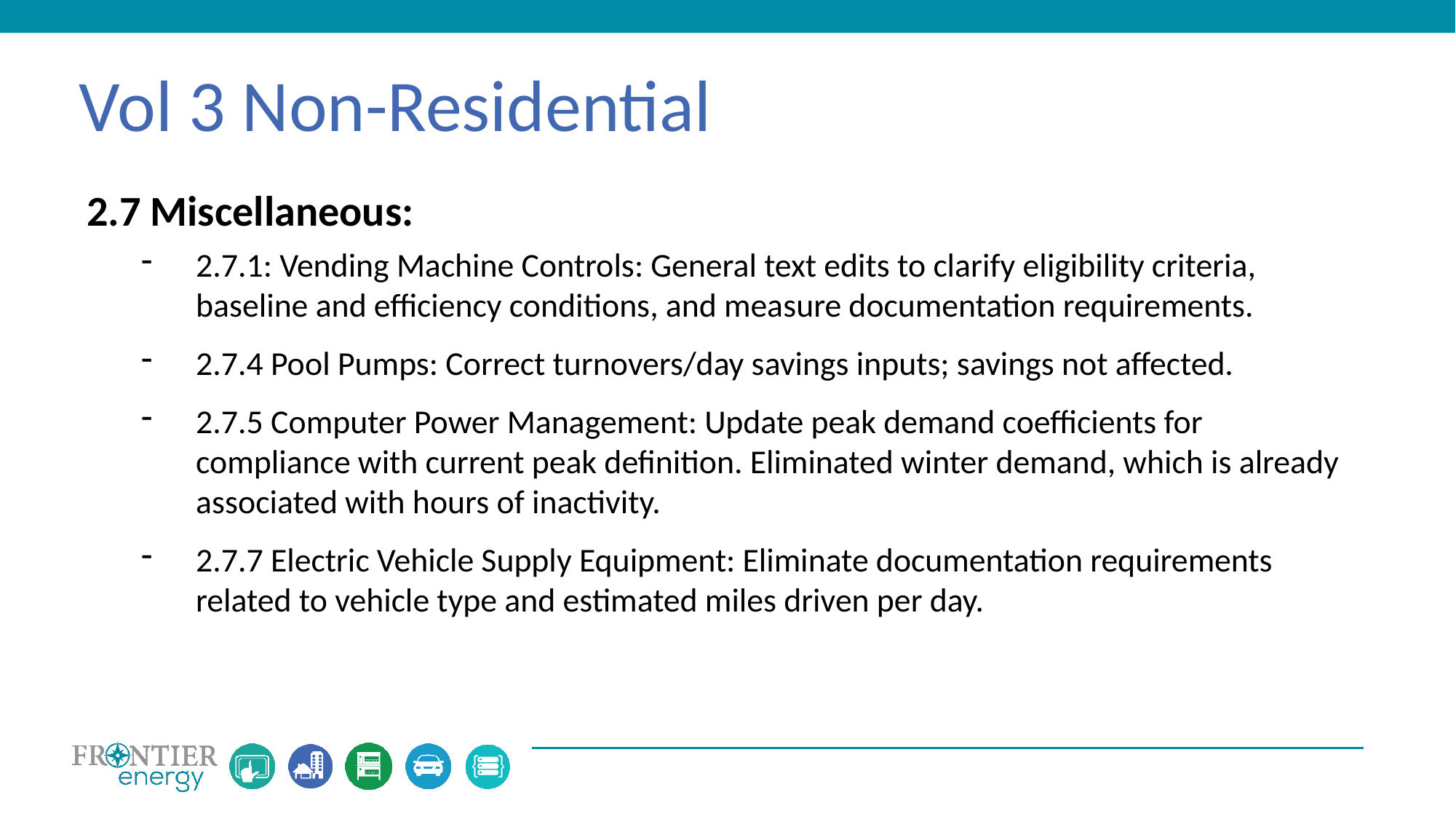

Vol 3 Non-Residential
2.7 Miscellaneous:
2.7.1: Vending Machine Controls: General text edits to clarify eligibility criteria, baseline and efficiency conditions, and measure documentation requirements.
2.7.4 Pool Pumps: Correct turnovers/day savings inputs; savings not affected.
2.7.5 Computer Power Management: Update peak demand coefficients for compliance with current peak definition. Eliminated winter demand, which is already associated with hours of inactivity.
2.7.7 Electric Vehicle Supply Equipment: Eliminate documentation requirements related to vehicle type and estimated miles driven per day.